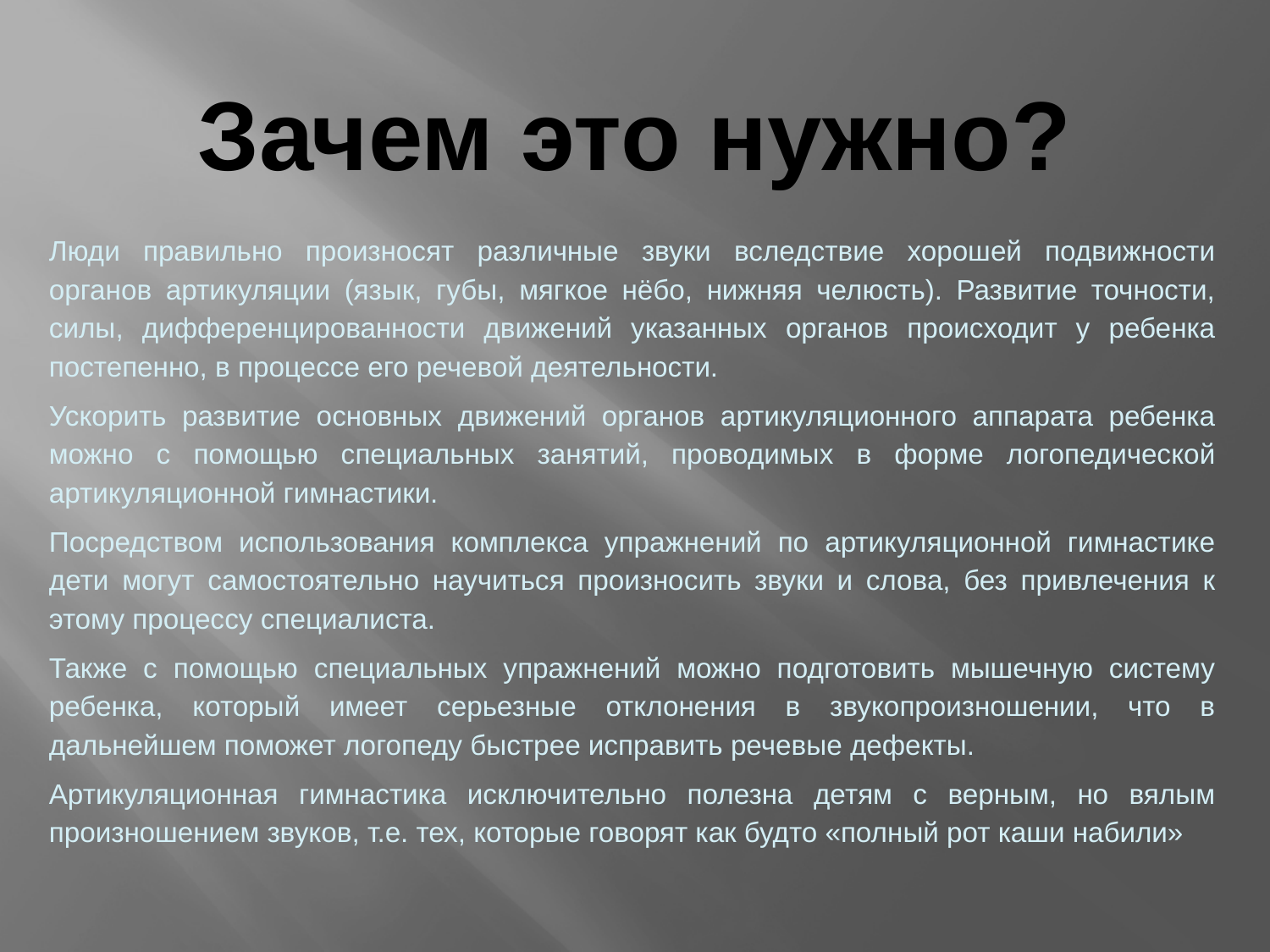

# Зачем это нужно?
Люди правильно произносят различные звуки вследствие хорошей подвижности органов артикуляции (язык, губы, мягкое нёбо, нижняя челюсть). Развитие точности, силы, дифференцированности движений указанных органов происходит у ребенка постепенно, в процессе его речевой деятельности.
Ускорить развитие основных движений органов артикуляционного аппарата ребенка можно с помощью специальных занятий, проводимых в форме логопедической артикуляционной гимнастики.
Посредством использования комплекса упражнений по артикуляционной гимнастике дети могут самостоятельно научиться произносить звуки и слова, без привлечения к этому процессу специалиста.
Также с помощью специальных упражнений можно подготовить мышечную систему ребенка, который имеет серьезные отклонения в звукопроизношении, что в дальнейшем поможет логопеду быстрее исправить речевые дефекты.
Артикуляционная гимнастика исключительно полезна детям с верным, но вялым произношением звуков, т.е. тех, которые говорят как будто «полный рот каши набили»